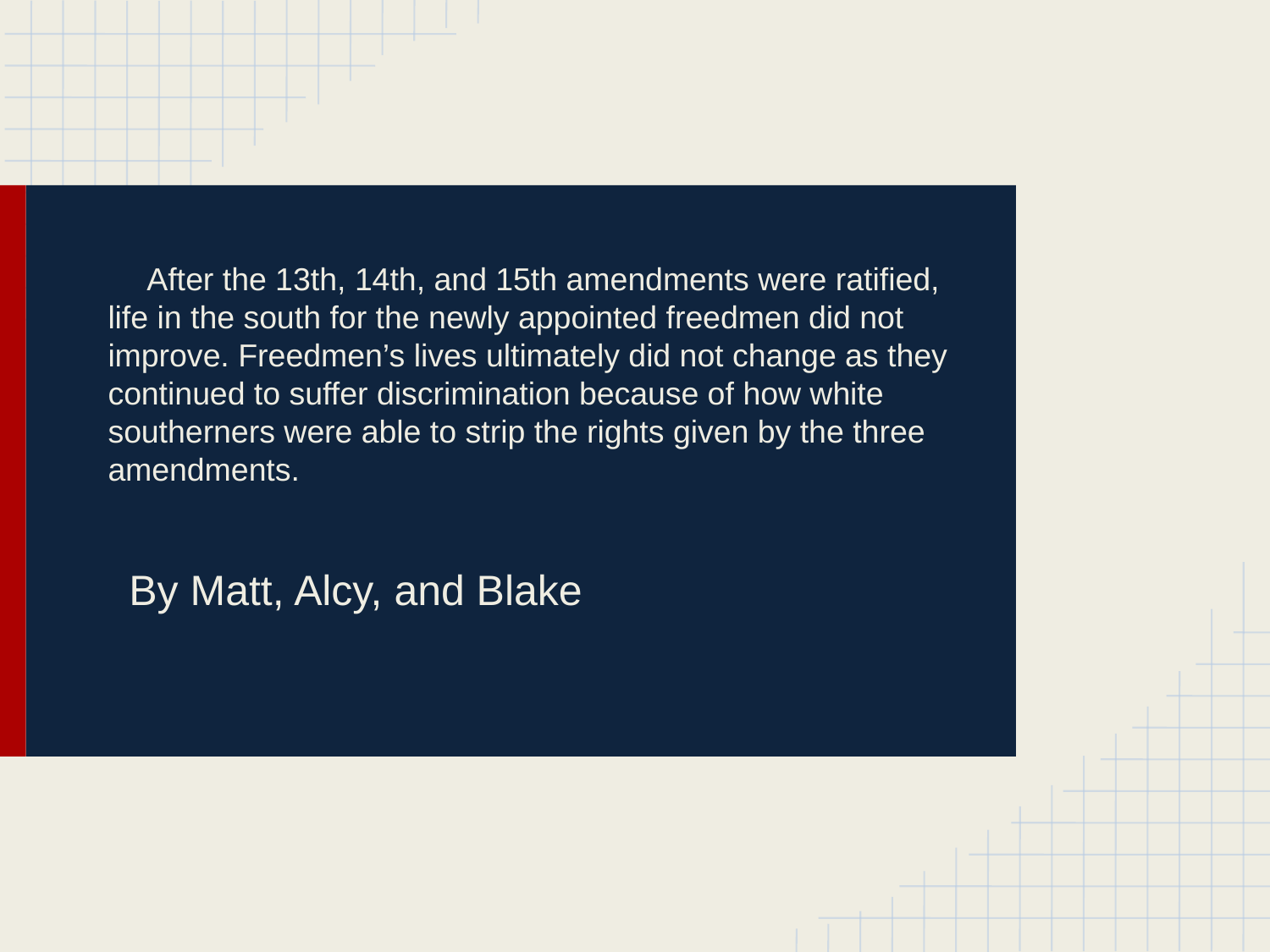

# After the 13th, 14th, and 15th amendments were ratified, life in the south for the newly appointed freedmen did not improve. Freedmen’s lives ultimately did not change as they continued to suffer discrimination because of how white southerners were able to strip the rights given by the three amendments.

By Matt, Alcy, and Blake